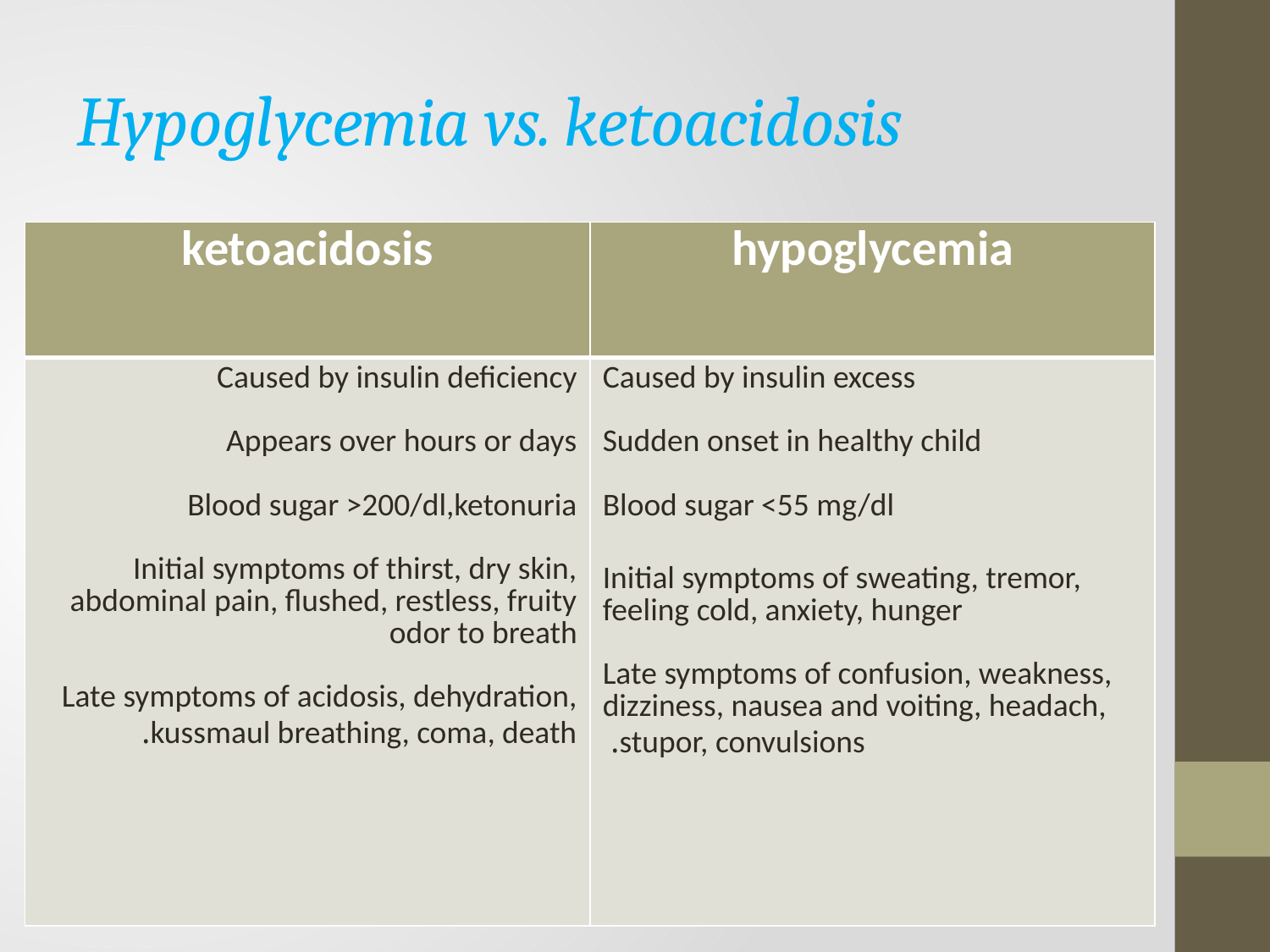

# Hypoglycemia vs. ketoacidosis
| ketoacidosis | hypoglycemia |
| --- | --- |
| Caused by insulin deficiency Appears over hours or days Blood sugar >200/dl,ketonuria Initial symptoms of thirst, dry skin, abdominal pain, flushed, restless, fruity odor to breath Late symptoms of acidosis, dehydration, kussmaul breathing, coma, death. | Caused by insulin excess Sudden onset in healthy child Blood sugar <55 mg/dl Initial symptoms of sweating, tremor, feeling cold, anxiety, hunger Late symptoms of confusion, weakness, dizziness, nausea and voiting, headach, stupor, convulsions. |